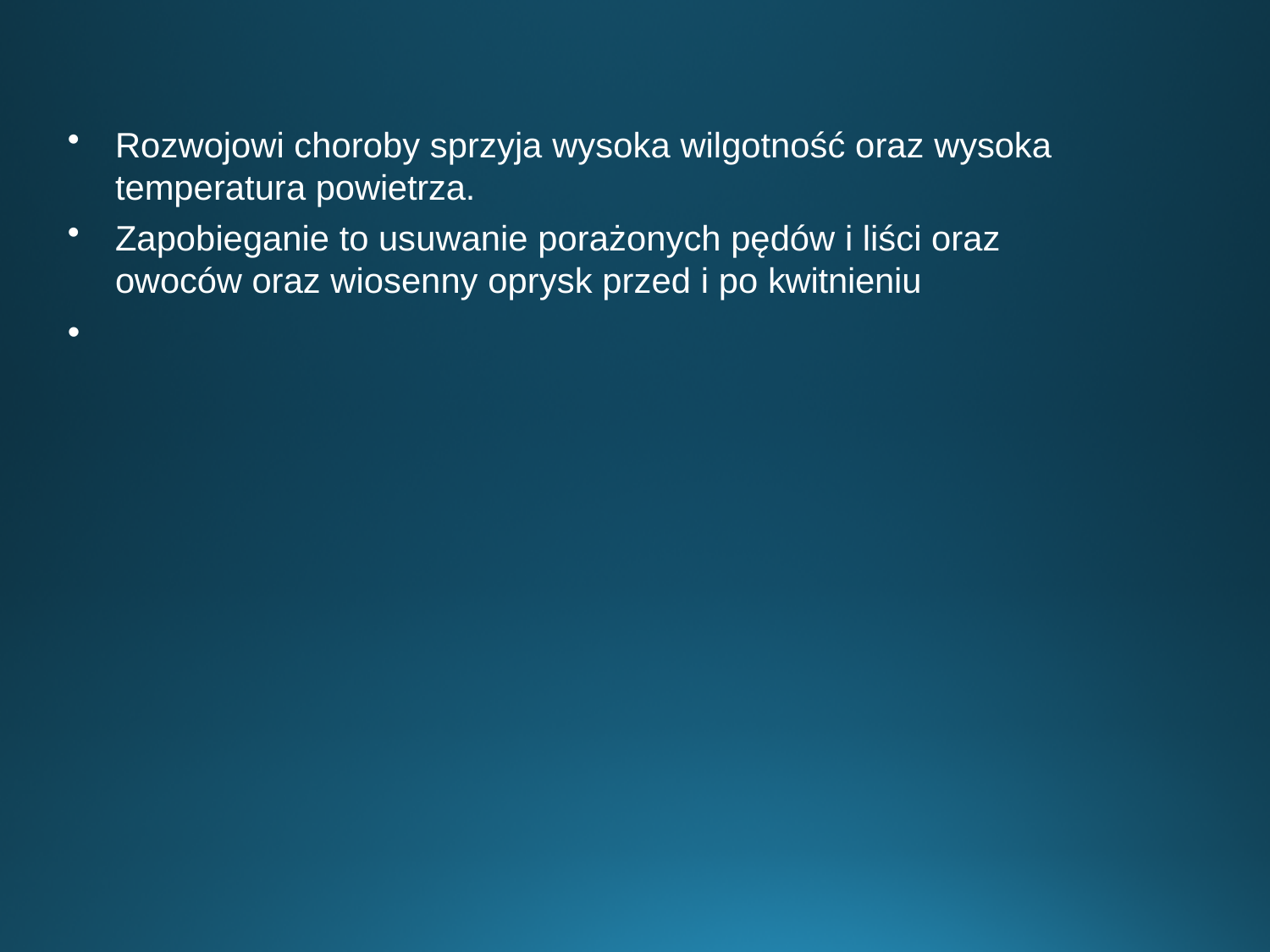

Rozwojowi choroby sprzyja wysoka wilgotność oraz wysoka
temperatura powietrza.
Zapobieganie to usuwanie porażonych pędów i liści oraz owoców oraz wiosenny oprysk przed i po kwitnieniu
•